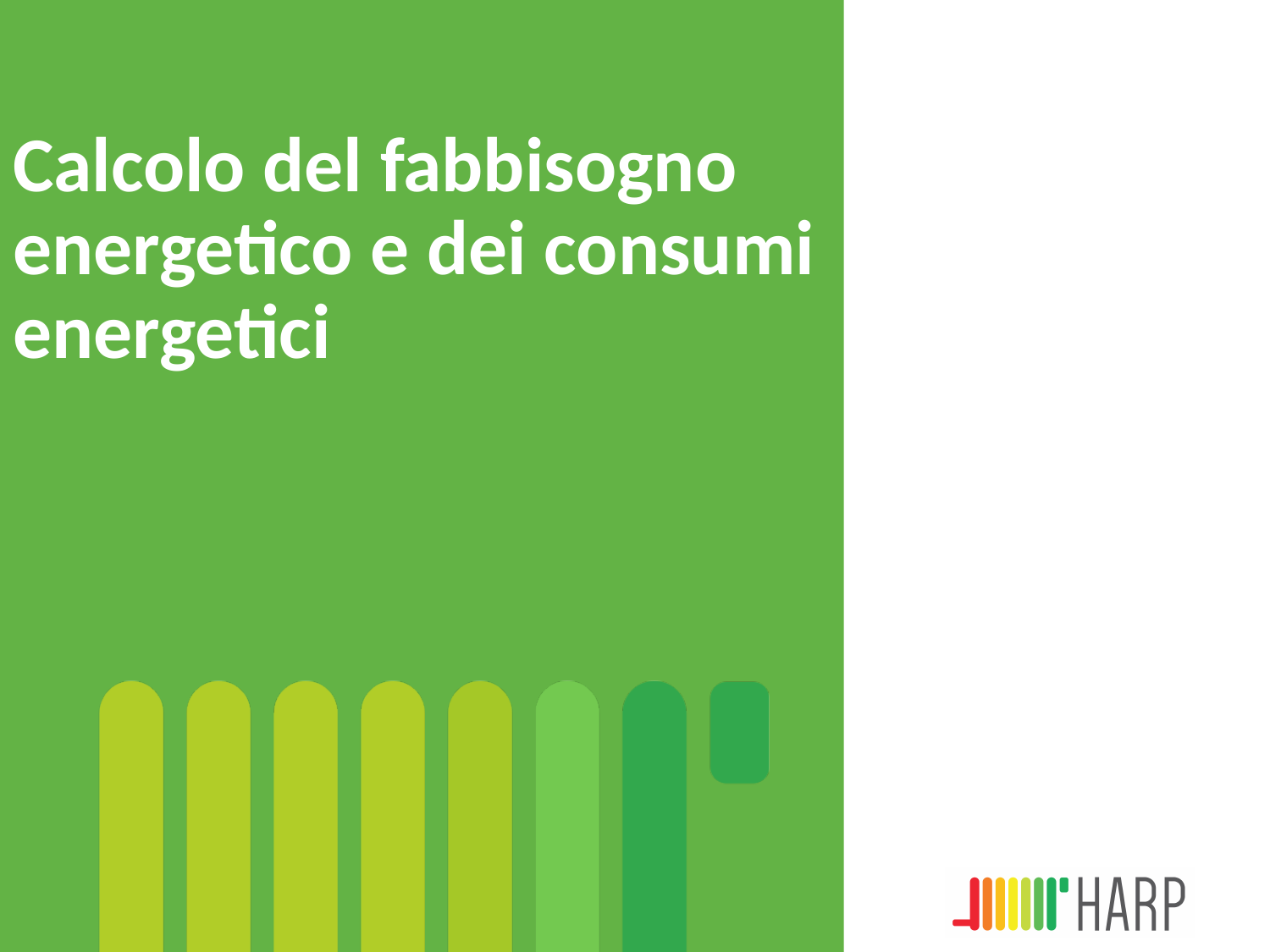

Calcolo del fabbisogno energetico e dei consumi energetici